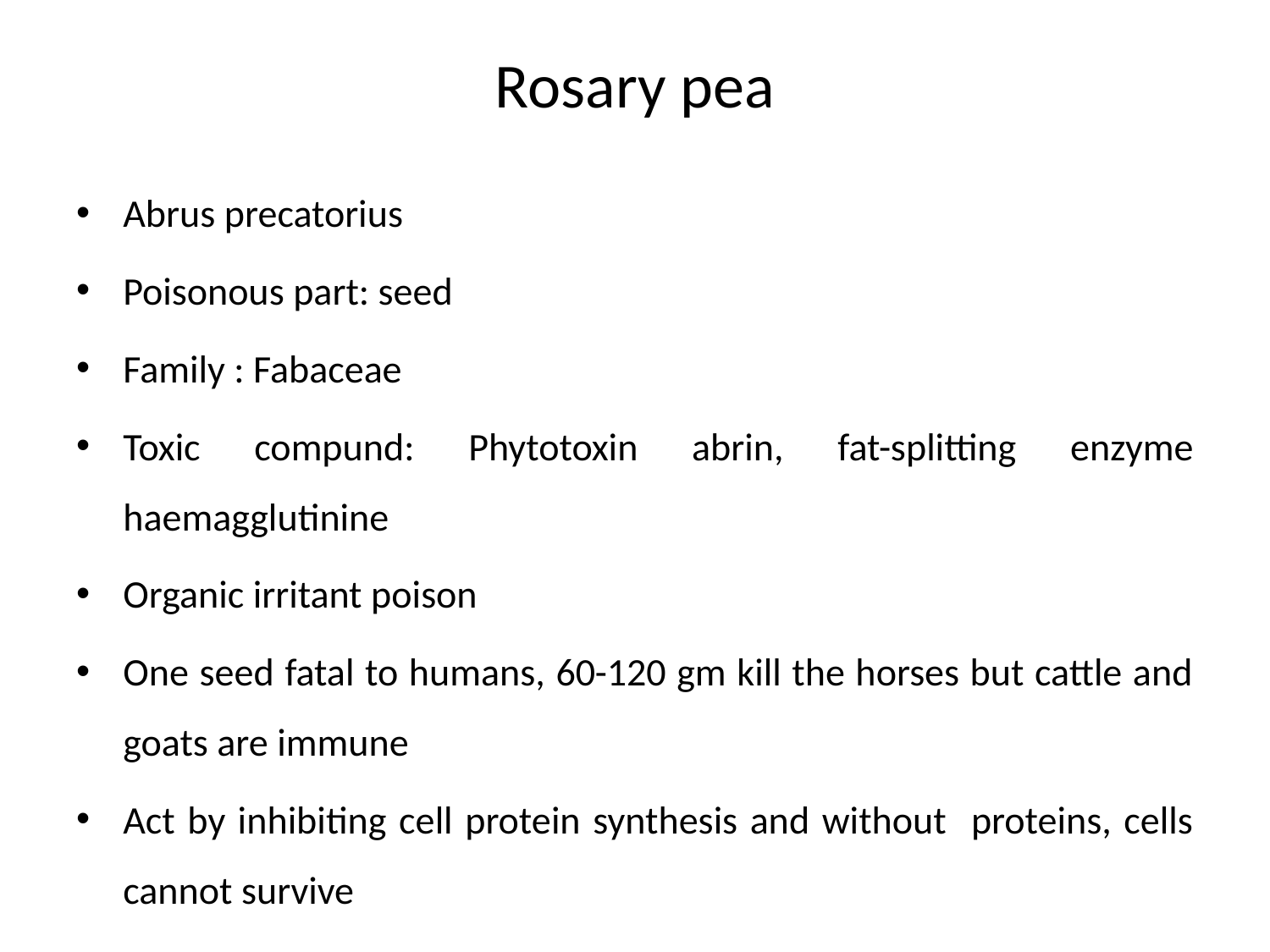

# Rosary pea
Abrus precatorius
Poisonous part: seed
Family : Fabaceae
Toxic compund: Phytotoxin abrin, fat-splitting enzyme haemagglutinine
Organic irritant poison
One seed fatal to humans, 60-120 gm kill the horses but cattle and goats are immune
Act by inhibiting cell protein synthesis and without  proteins, cells cannot survive